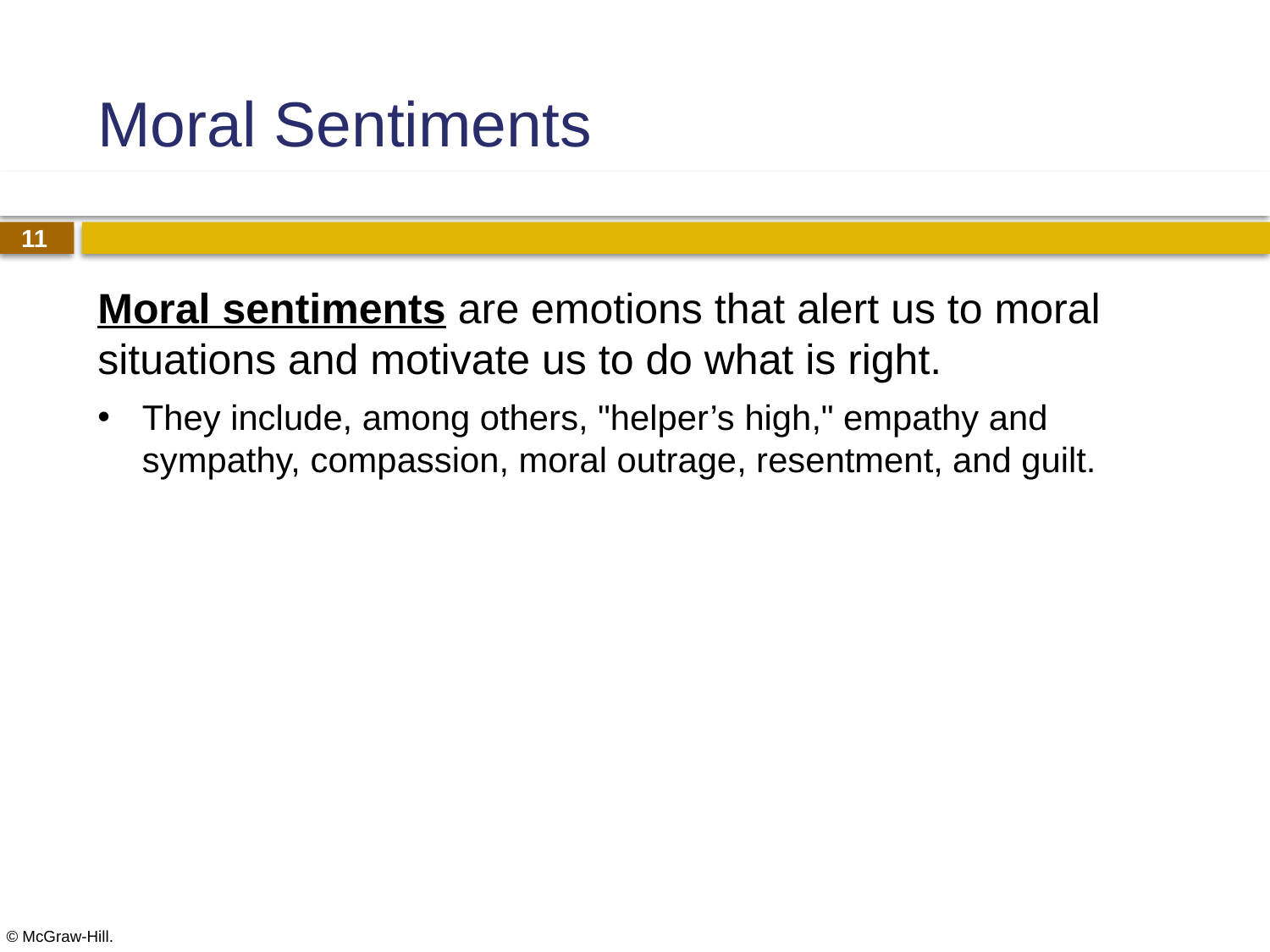

# Moral Sentiments
Moral sentiments are emotions that alert us to moral situations and motivate us to do what is right.
They include, among others, "helper’s high," empathy and sympathy, compassion, moral outrage, resentment, and guilt.